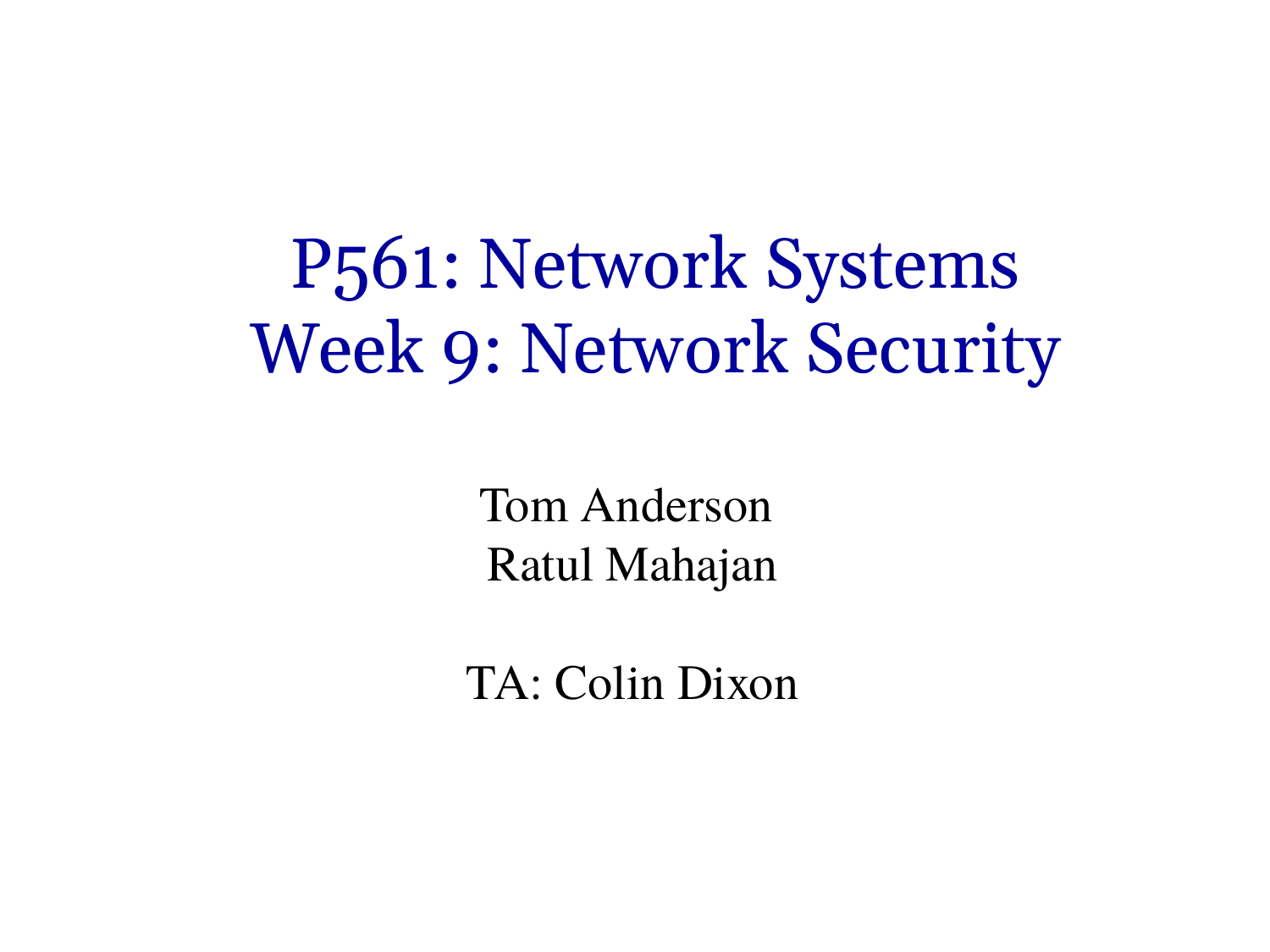

# P561: Network Systems Week 9: Network Security
Tom Anderson
Ratul Mahajan

TA: Colin Dixon